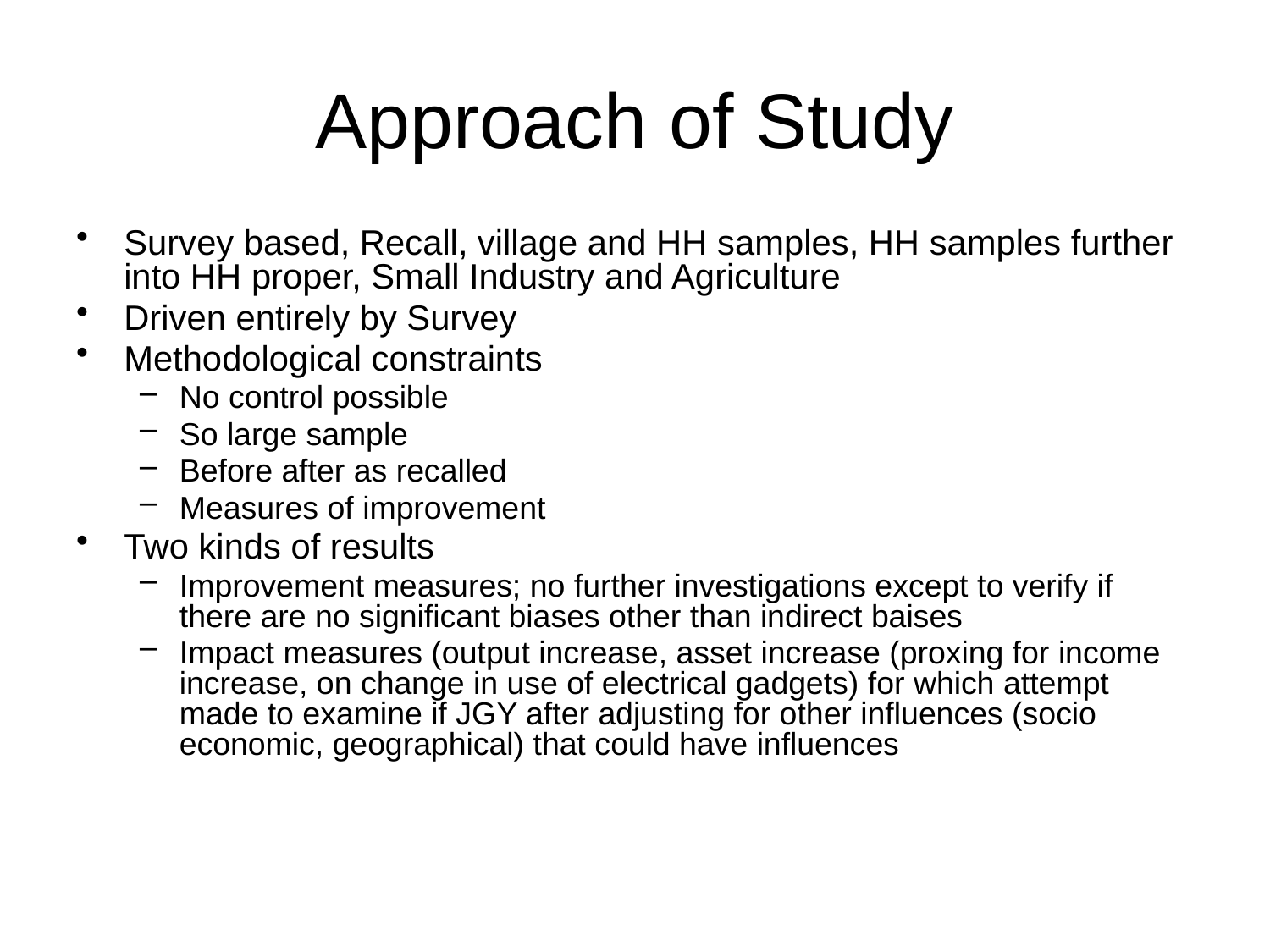

# Approach of Study
Survey based, Recall, village and HH samples, HH samples further into HH proper, Small Industry and Agriculture
Driven entirely by Survey
Methodological constraints
No control possible
So large sample
Before after as recalled
Measures of improvement
Two kinds of results
Improvement measures; no further investigations except to verify if there are no significant biases other than indirect baises
Impact measures (output increase, asset increase (proxing for income increase, on change in use of electrical gadgets) for which attempt made to examine if JGY after adjusting for other influences (socio economic, geographical) that could have influences